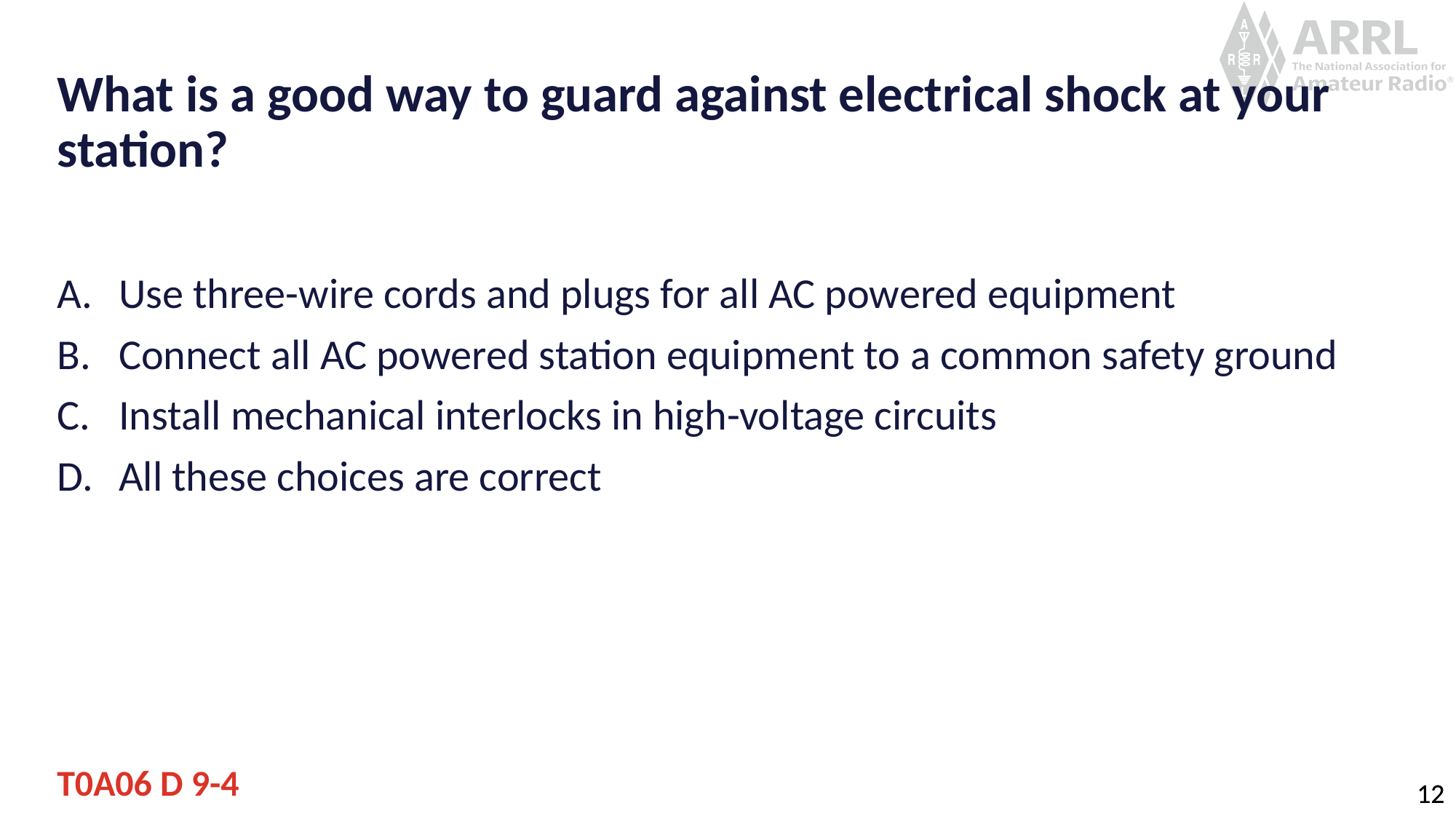

# What is a good way to guard against electrical shock at your station?
Use three-wire cords and plugs for all AC powered equipment
Connect all AC powered station equipment to a common safety ground
Install mechanical interlocks in high-voltage circuits
All these choices are correct
T0A06 D 9-4